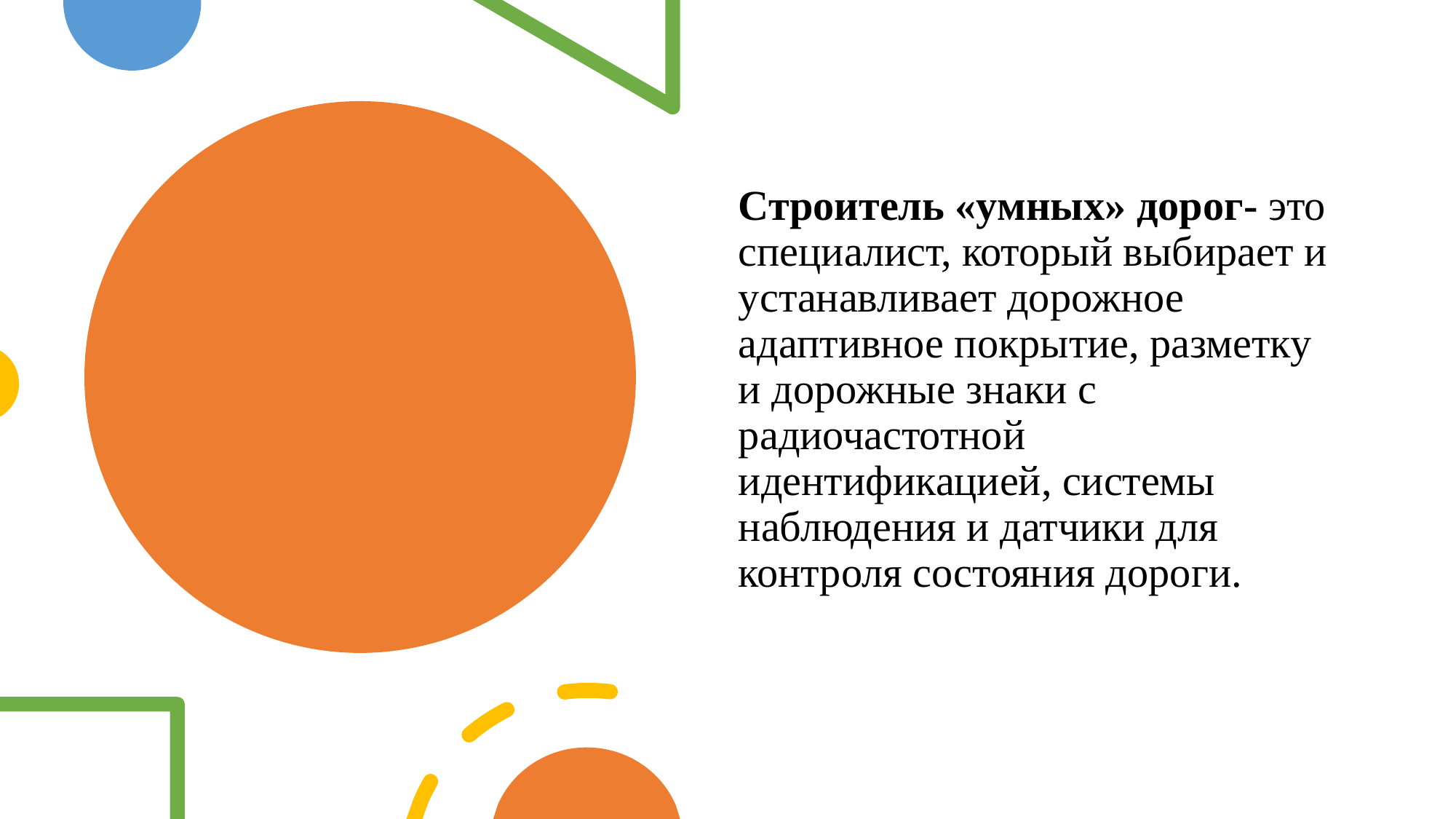

Строитель «умных» дорог- это специалист, который выбирает и устанавливает дорожное адаптивное покрытие, разметку и дорожные знаки с радиочастотной идентификацией, системы наблюдения и датчики для контроля состояния дороги.